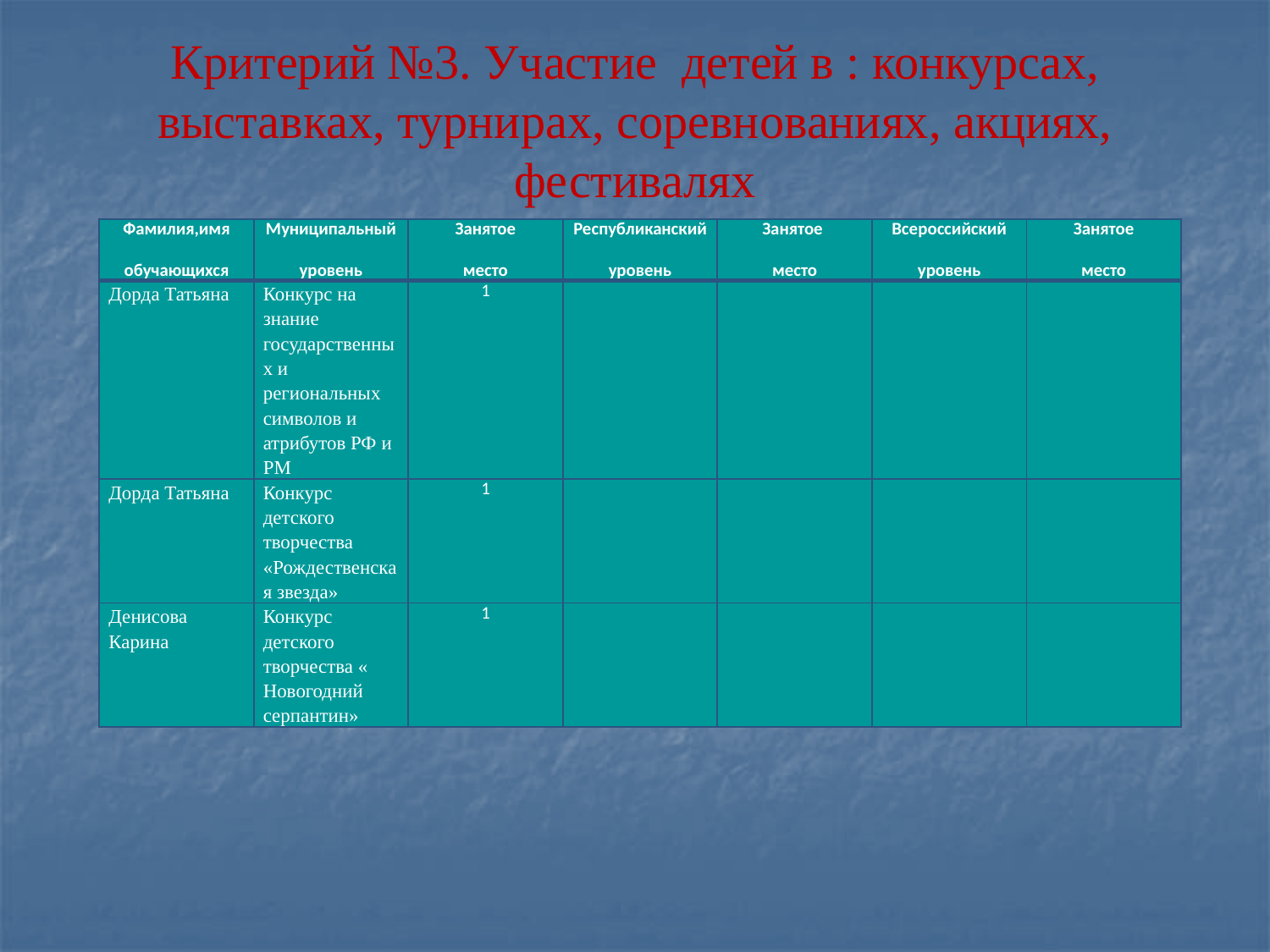

Критерий №3. Участие  детей в : конкурсах, выставках, турнирах, соревнованиях, акциях, фестивалях
| Фамилия,имя обучающихся | Муниципальный уровень | Занятое место | Республиканский уровень | Занятое место | Всероссийский уровень | Занятое место |
| --- | --- | --- | --- | --- | --- | --- |
| Дорда Татьяна | Конкурс на знание государственных и региональных символов и атрибутов РФ и РМ | 1 |  |  |  |  |
| Дорда Татьяна | Конкурс детского творчества «Рождественская звезда» | 1 |  |  |  |  |
| Денисова Карина | Конкурс детского творчества « Новогодний серпантин» | 1 |  |  |  |  |